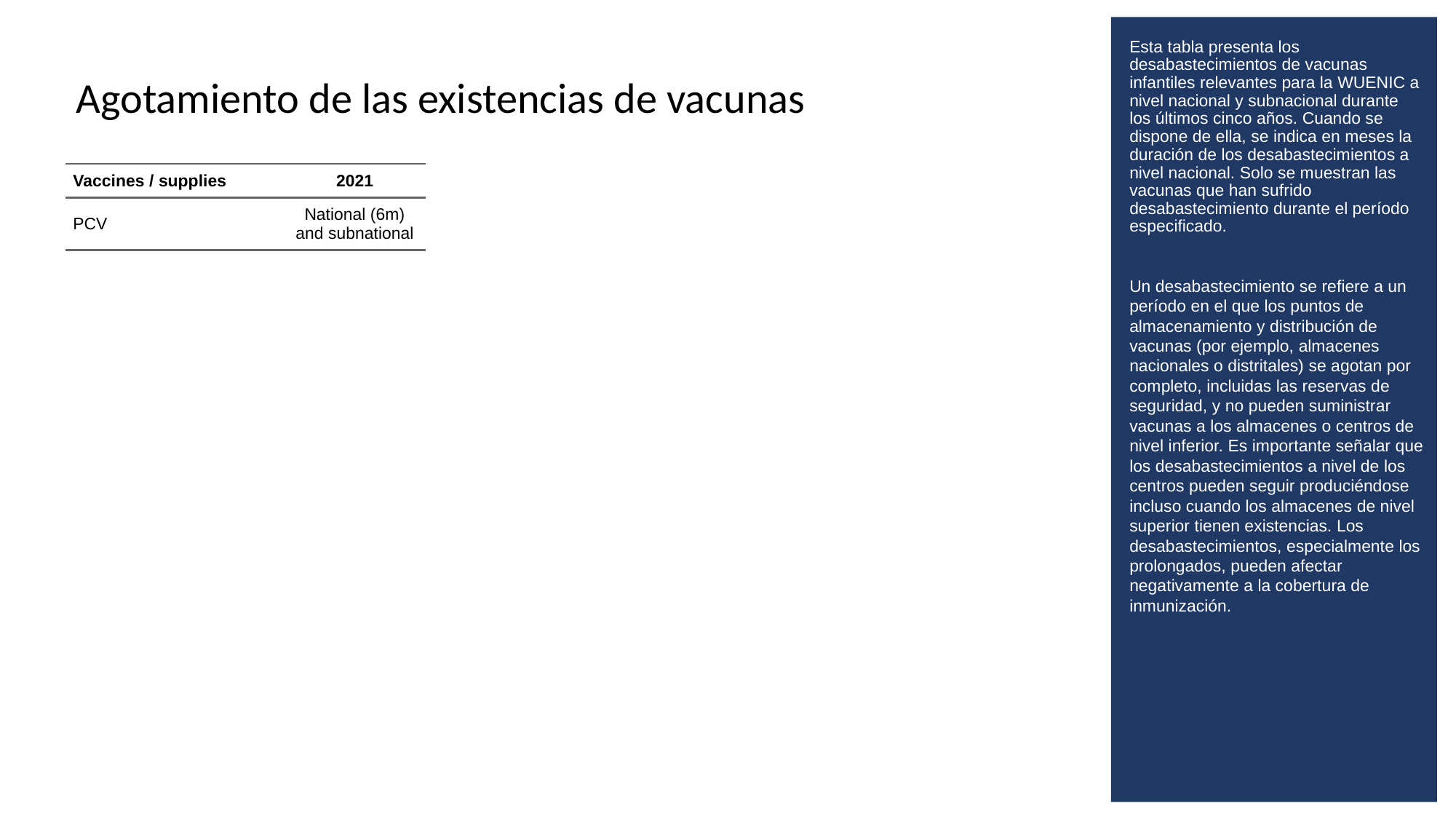

Esta tabla presenta los desabastecimientos de vacunas infantiles relevantes para la WUENIC a nivel nacional y subnacional durante los últimos cinco años. Cuando se dispone de ella, se indica en meses la duración de los desabastecimientos a nivel nacional. Solo se muestran las vacunas que han sufrido desabastecimiento durante el período especificado.

Un desabastecimiento se refiere a un período en el que los puntos de almacenamiento y distribución de vacunas (por ejemplo, almacenes nacionales o distritales) se agotan por completo, incluidas las reservas de seguridad, y no pueden suministrar vacunas a los almacenes o centros de nivel inferior. Es importante señalar que los desabastecimientos a nivel de los centros pueden seguir produciéndose incluso cuando los almacenes de nivel superior tienen existencias. Los desabastecimientos, especialmente los prolongados, pueden afectar negativamente a la cobertura de inmunización.
# Agotamiento de las existencias de vacunas
| Vaccines / supplies | 2021 |
| --- | --- |
| PCV | National (6m) and subnational |